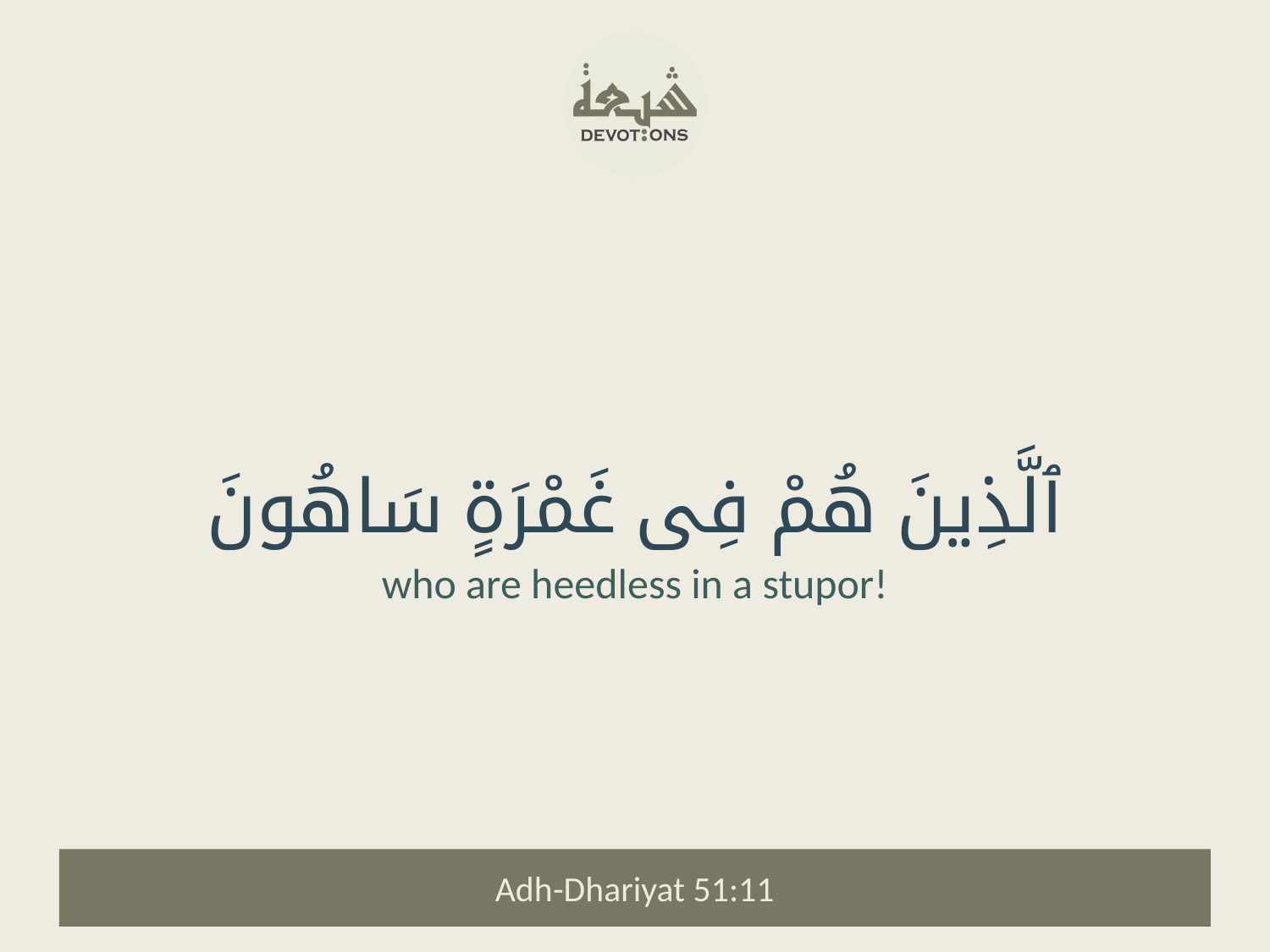

ٱلَّذِينَ هُمْ فِى غَمْرَةٍ سَاهُونَ
who are heedless in a stupor!
Adh-Dhariyat 51:11